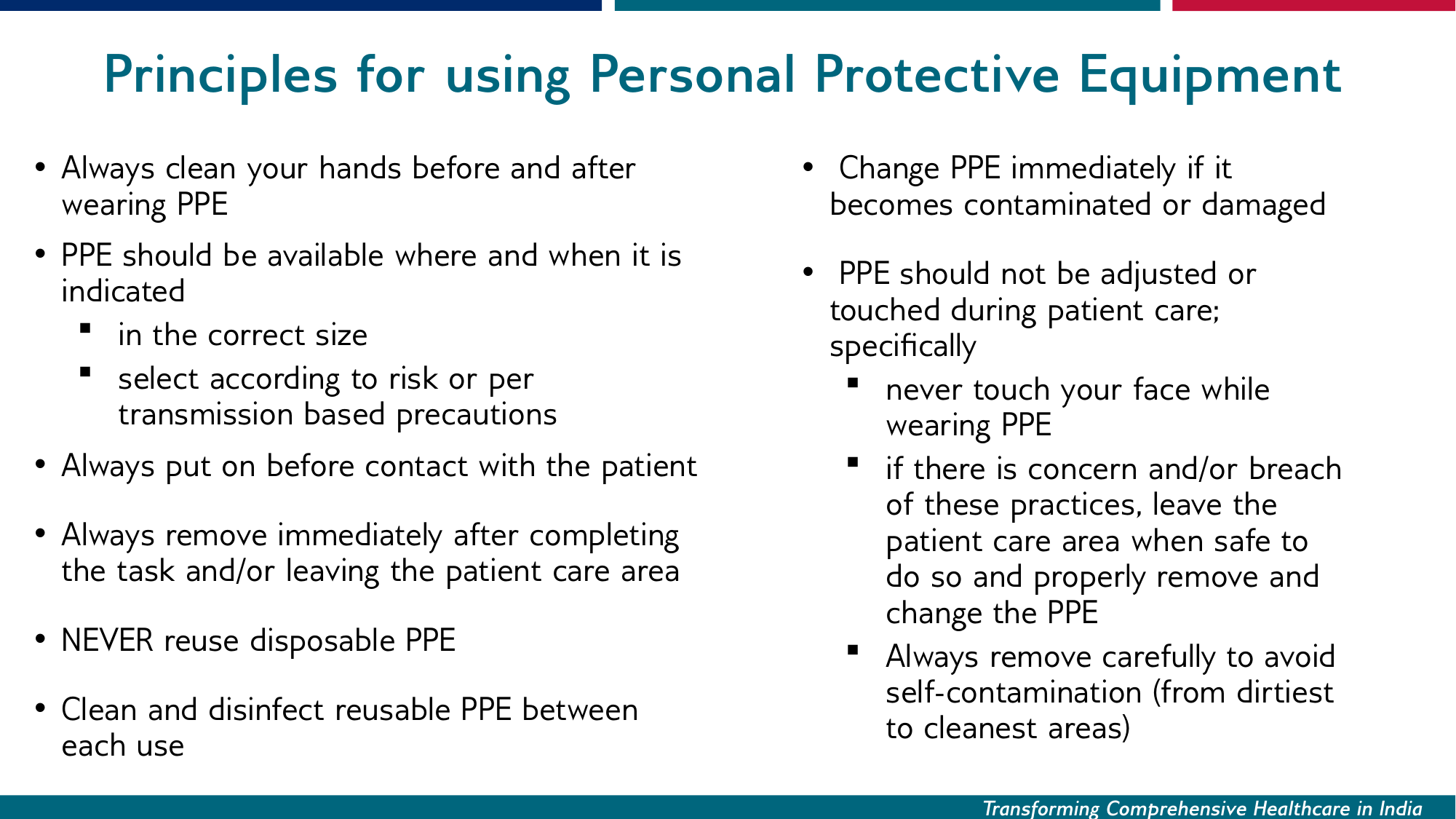

# Principles for using Personal Protective Equipment
Always clean your hands before and after wearing PPE
PPE should be available where and when it is indicated
in the correct size
select according to risk or per transmission based precautions
Always put on before contact with the patient
Always remove immediately after completing the task and/or leaving the patient care area
NEVER reuse disposable PPE
Clean and disinfect reusable PPE between each use

 Change PPE immediately if it becomes contaminated or damaged
 PPE should not be adjusted or touched during patient care; specifically
never touch your face while wearing PPE
if there is concern and/or breach of these practices, leave the patient care area when safe to do so and properly remove and change the PPE
Always remove carefully to avoid self-contamination (from dirtiest to cleanest areas)